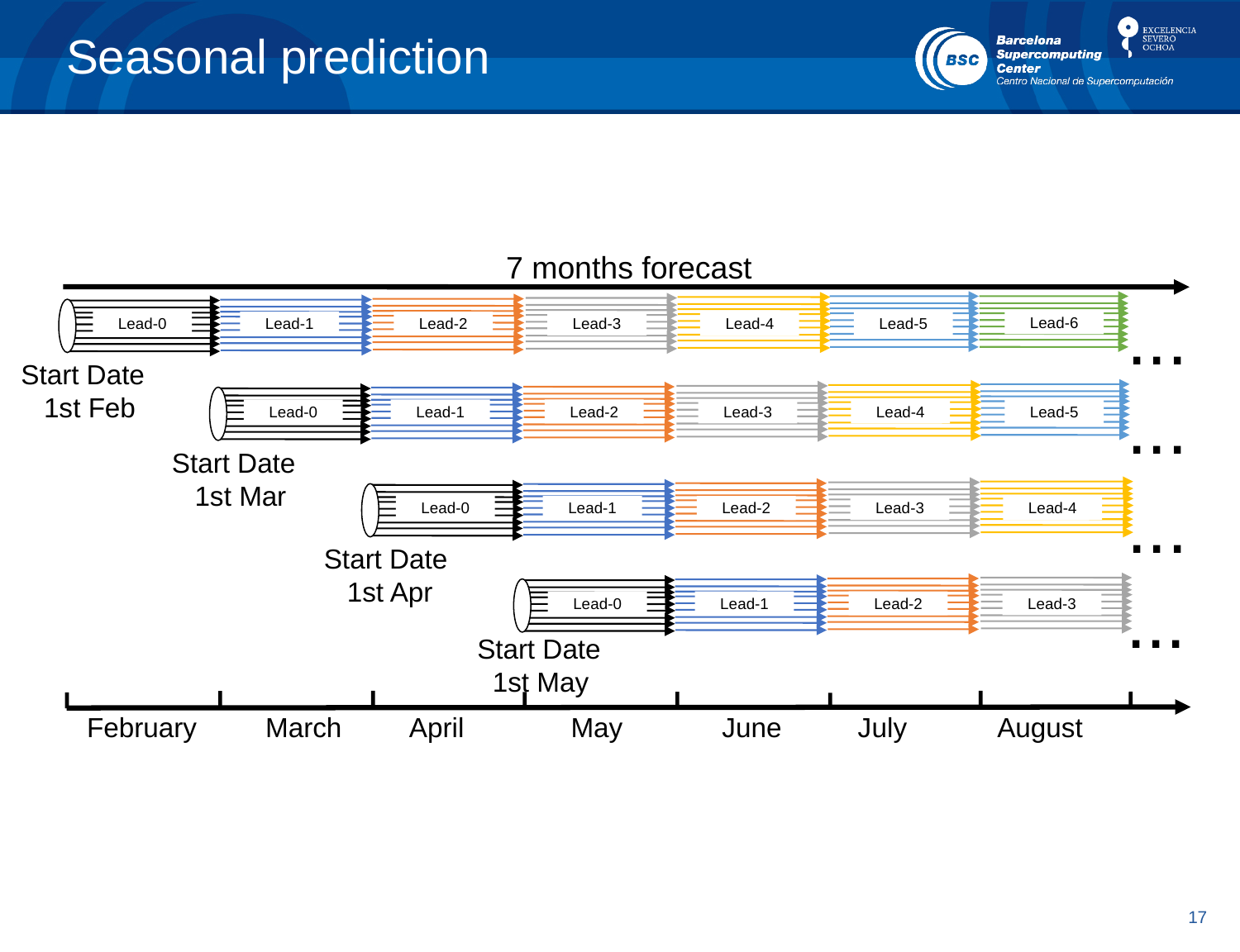

Seasonal prediction
7 months forecast

...

Lead-6
Lead-0
Lead-1
Lead-2
Lead-3
Lead-4
Lead-5
Start Date
   1st Feb
...

Lead-0
Lead-1
Lead-2
Lead-3
Lead-4
Lead-5
Start Date
   1st Mar
...

Lead-0
Lead-1
Lead-2
Lead-3
Lead-4
Start Date
   1st Apr

...

Lead-0
Lead-1
Lead-2
Lead-3
Start Date
  1st May

         February         March         April              May             June          July            August